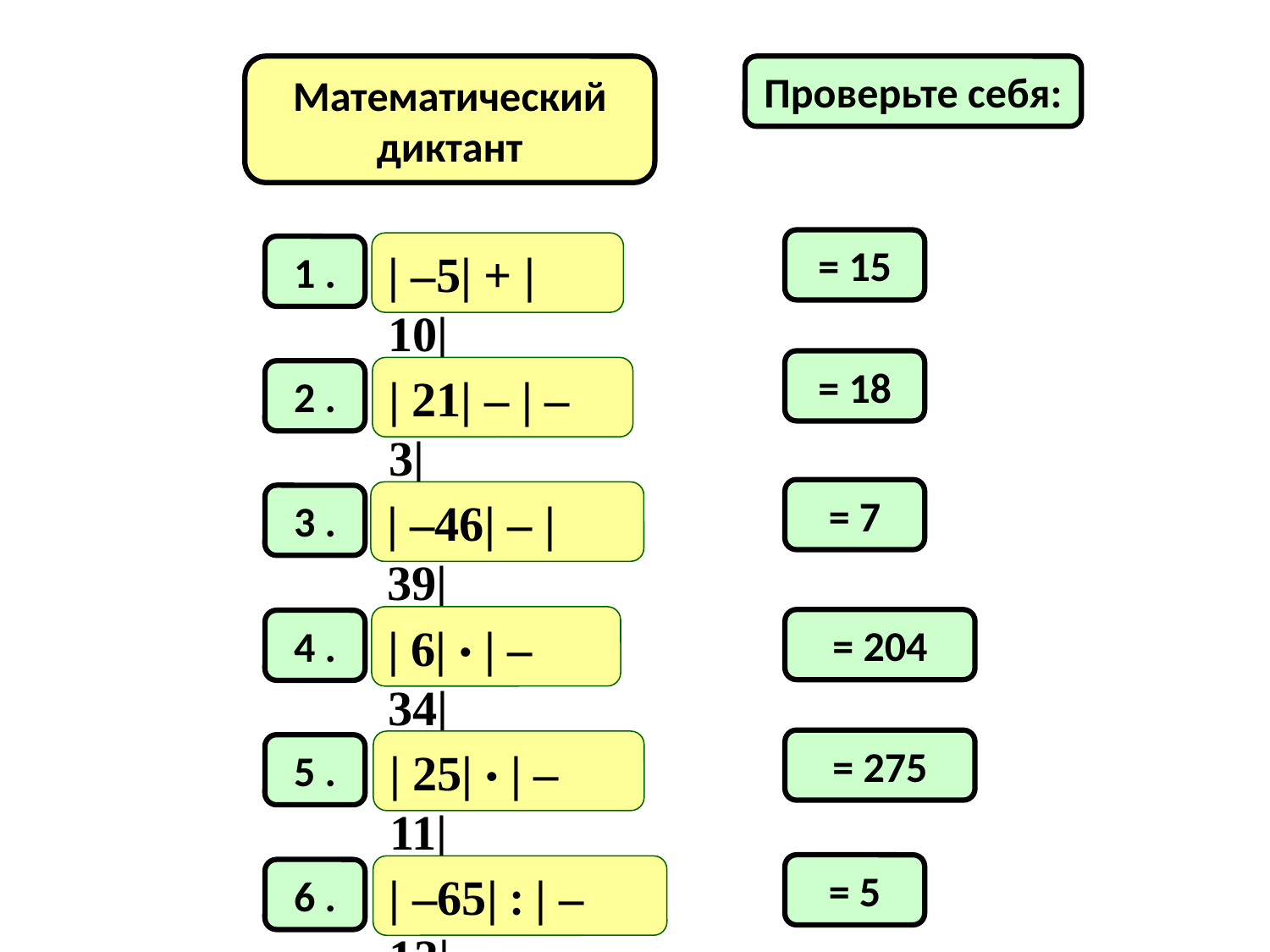

Математический диктант
Проверьте себя:
= 15
| –5| + | 10|
1 .
= 18
| 21| – | – 3|
2 .
= 7
| –46| – | 39|
3 .
| 6| · | – 34|
4 .
= 204
= 275
| 25| · | – 11|
5 .
= 5
| –65| : | – 13|
6 .